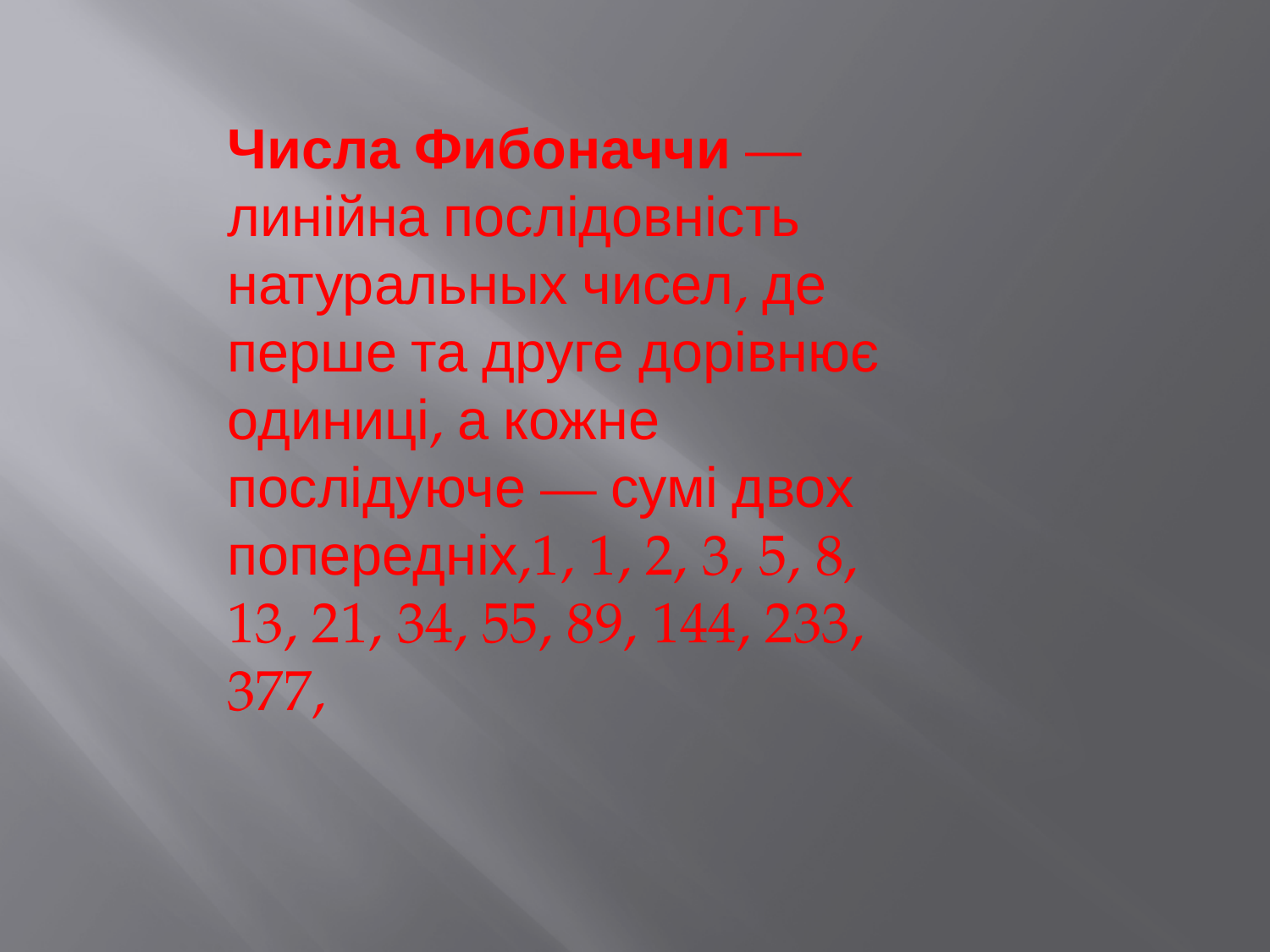

Числа Фибоначчи — линійна послідовність натуральных чисел, де перше та друге дорівнює одиниці, а кожне послідуюче — сумі двох попередніх,1, 1, 2, 3, 5, 8, 13, 21, 34, 55, 89, 144, 233, 377,